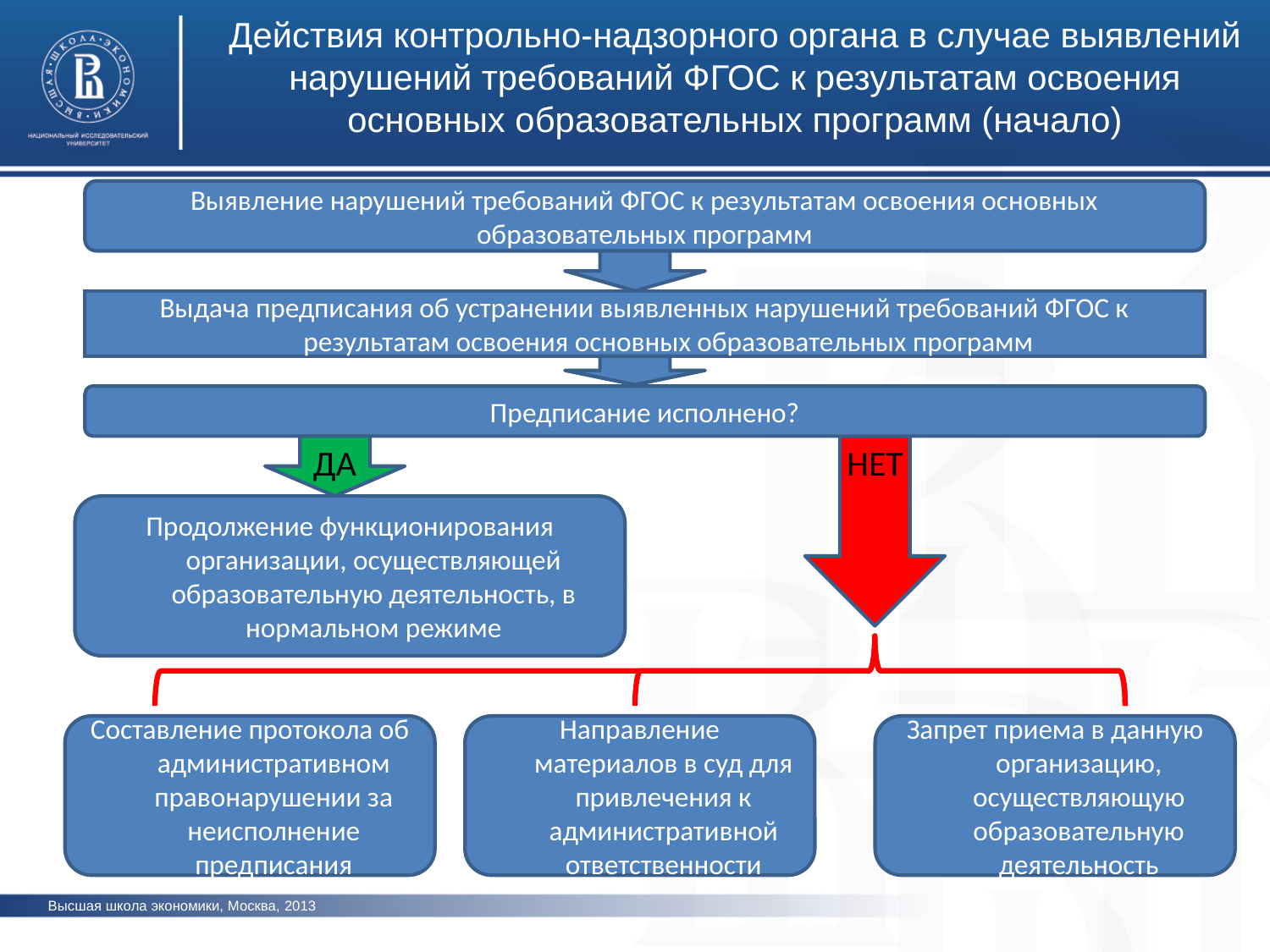

# Действия контрольно-надзорного органа в случае выявлений нарушений требований ФГОС к результатам освоения основных образовательных программ (начало)
Выявление нарушений требований ФГОС к результатам освоения основных образовательных программ

Выдача предписания об устранении выявленных нарушений требований ФГОС к результатам освоения основных образовательных программ

Предписание исполнено?

ДА

НЕТ

Продолжение функционирования организации, осуществляющей образовательную деятельность, в нормальном режиме
Составление протокола об административном правонарушении за неисполнение предписания
Направление материалов в суд для привлечения к административной ответственности
Запрет приема в данную организацию, осуществляющую образовательную деятельность
Высшая школа экономики, Москва, 2013